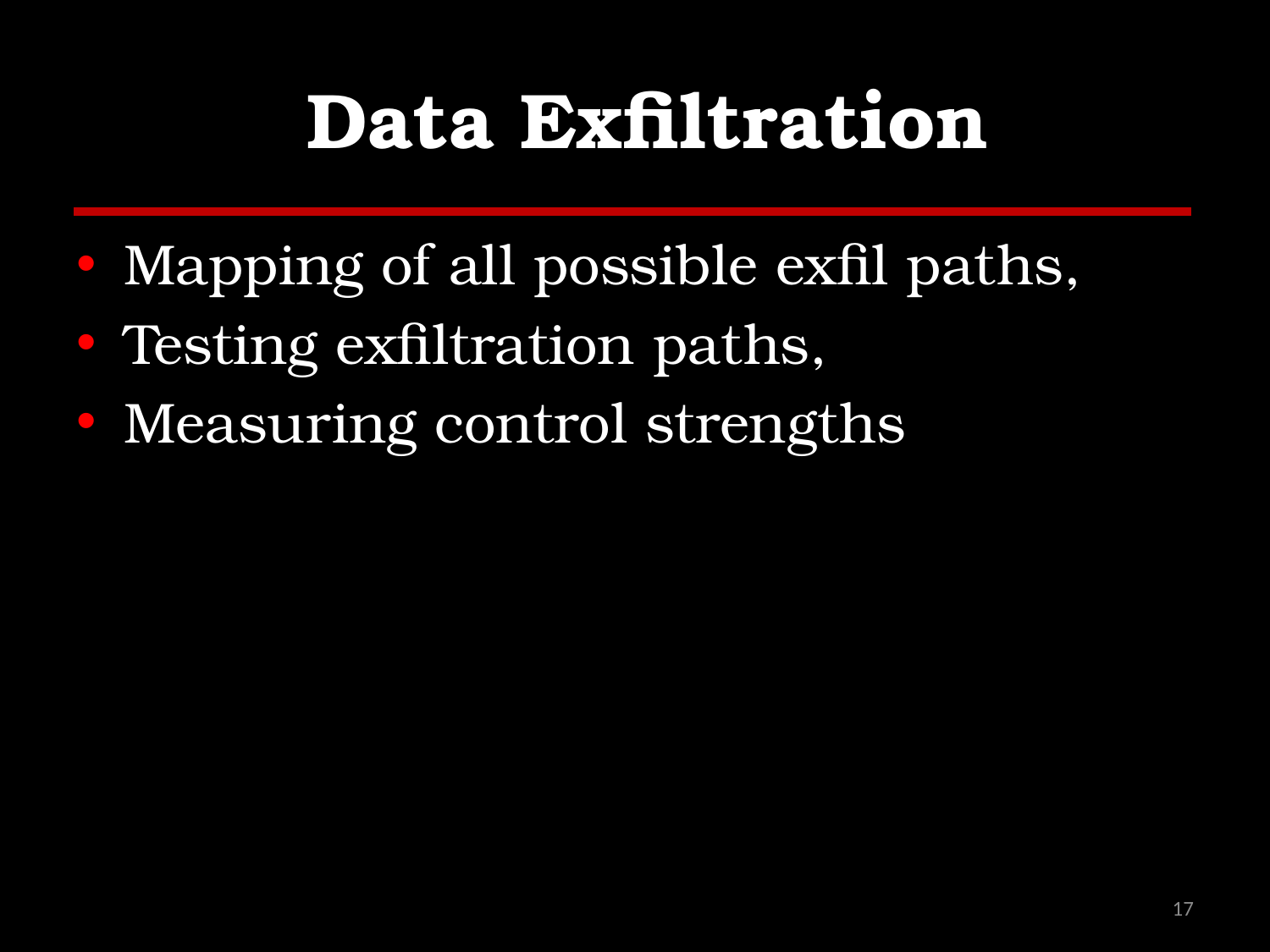

# Data Exfiltration
Mapping of all possible exfil paths,
Testing exfiltration paths,
Measuring control strengths
17